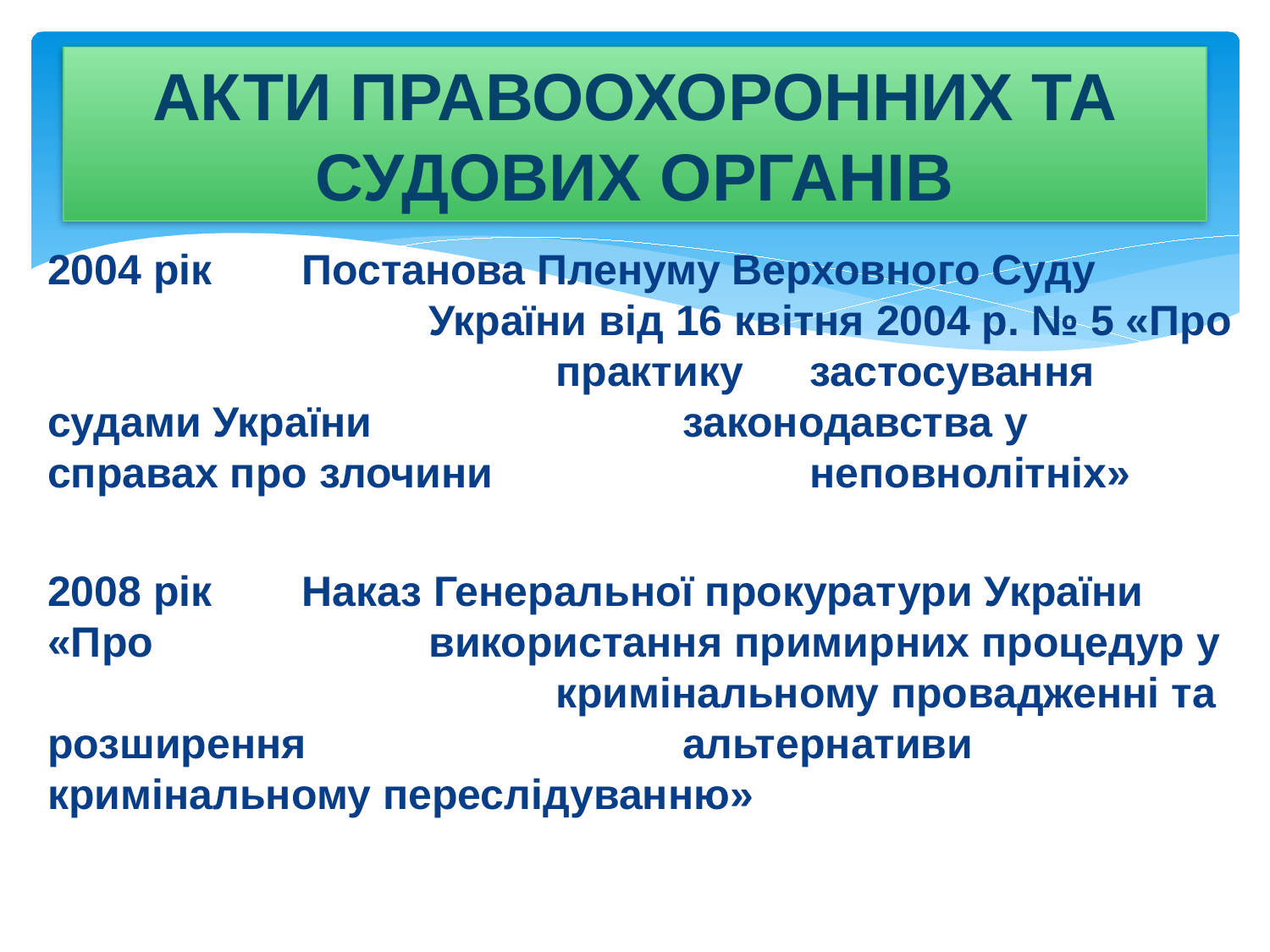

# АКТИ ПРАВООХОРОННИХ ТА СУДОВИХ ОРГАНІВ
2004 рік	Постанова Пленуму Верховного Суду 				України від 16 квітня 2004 р. № 5 «Про 				практику 	застосування судами України 			законодавства у 	справах про злочини 			неповнолітніх»

2008 рік 	Наказ Генеральної прокуратури України «Про 			використання примирних процедур у 				кримінальному провадженні та розширення 			альтернативи кримінальному переслідуванню»